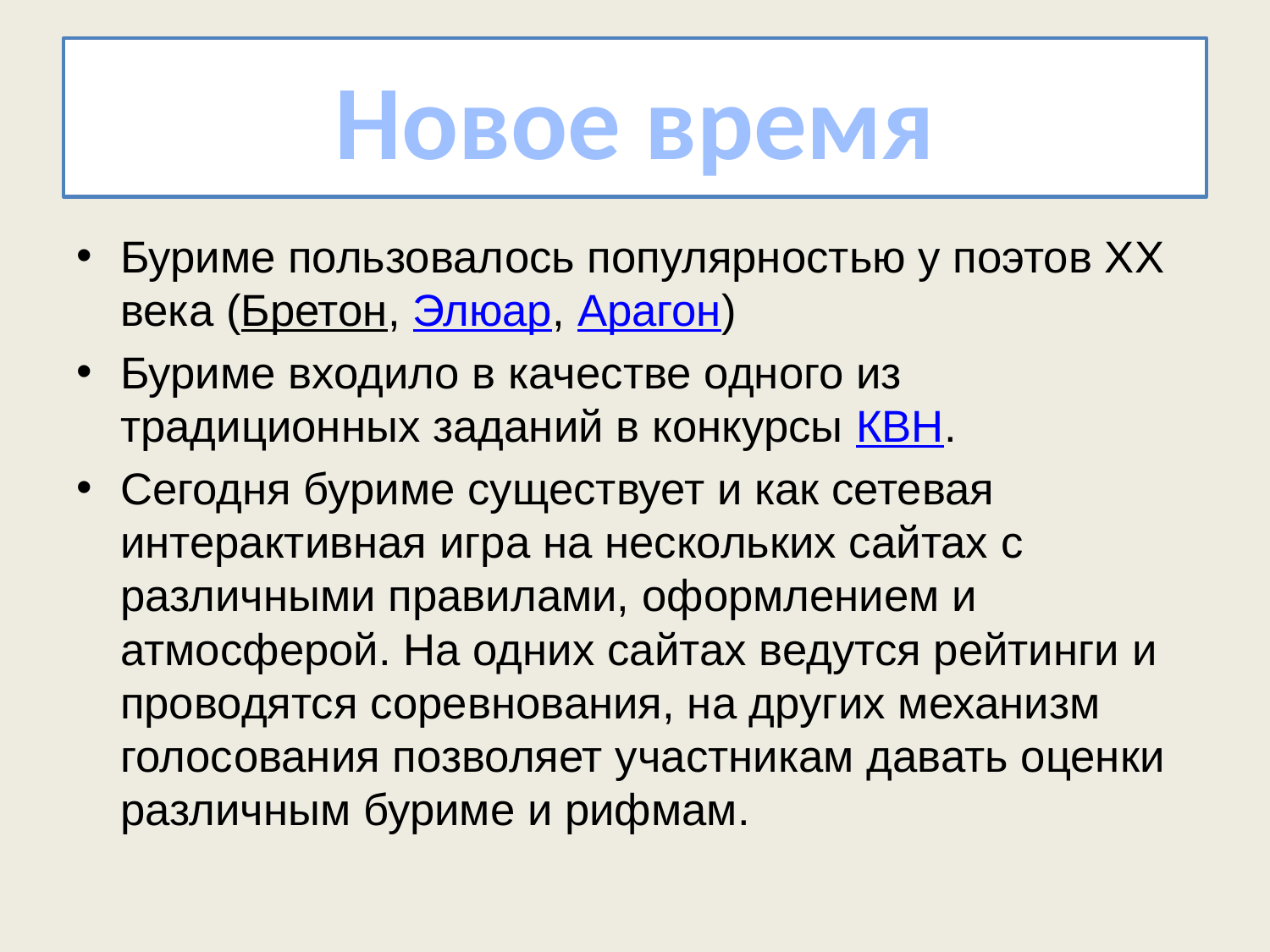

# Новое время
Буриме пользовалось популярностью у поэтов ХХ века (Бретон, Элюар, Арагон)
Буриме входило в качестве одного из традиционных заданий в конкурсы КВН.
Сегодня буриме существует и как сетевая интерактивная игра на нескольких сайтах с различными правилами, оформлением и атмосферой. На одних сайтах ведутся рейтинги и проводятся соревнования, на других механизм голосования позволяет участникам давать оценки различным буриме и рифмам.